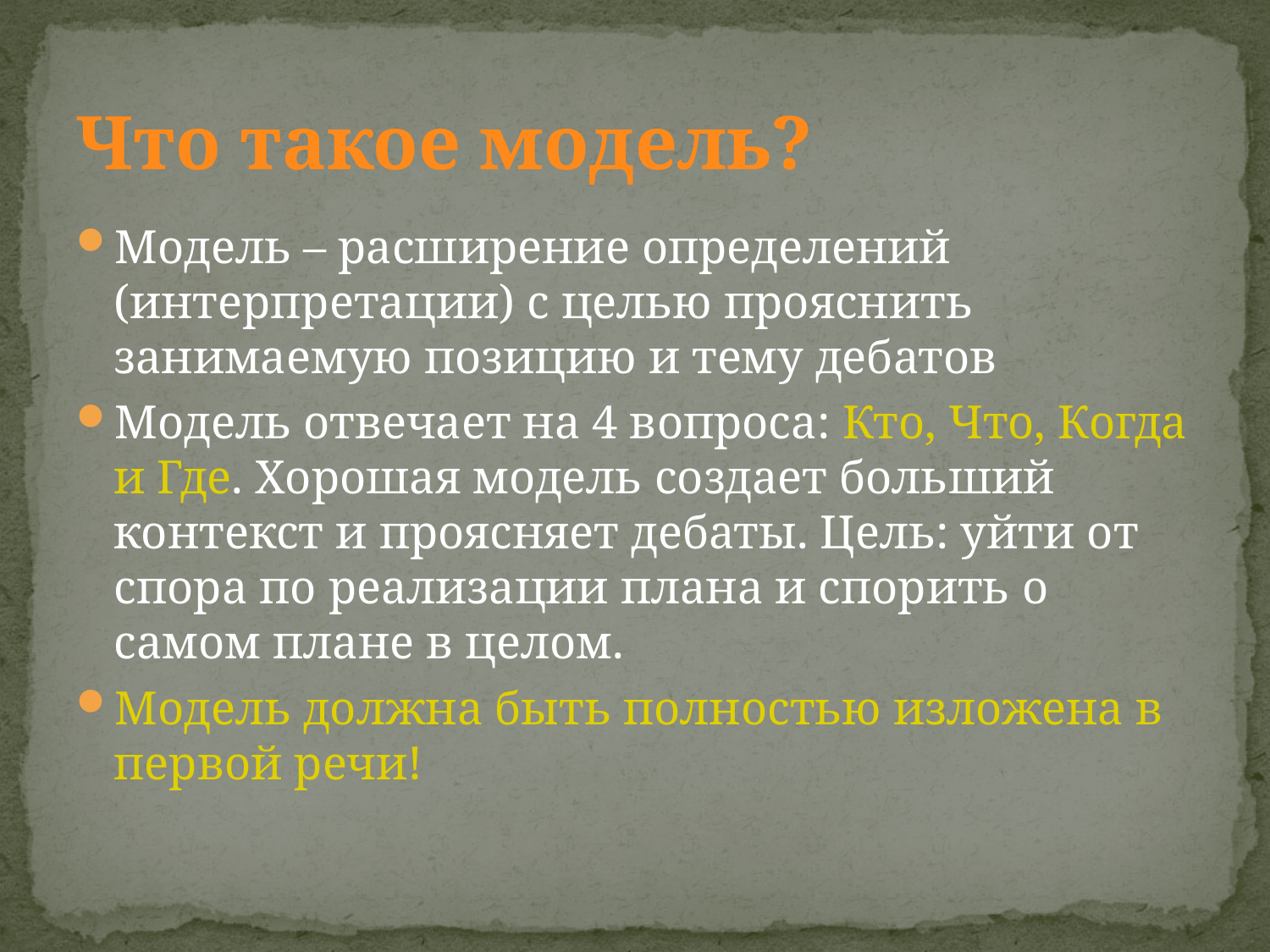

# Что такое модель?
Модель – расширение определений (интерпретации) с целью прояснить занимаемую позицию и тему дебатов
Модель отвечает на 4 вопроса: Кто, Что, Когда и Где. Хорошая модель создает больший контекст и проясняет дебаты. Цель: уйти от спора по реализации плана и спорить о самом плане в целом.
Модель должна быть полностью изложена в первой речи!